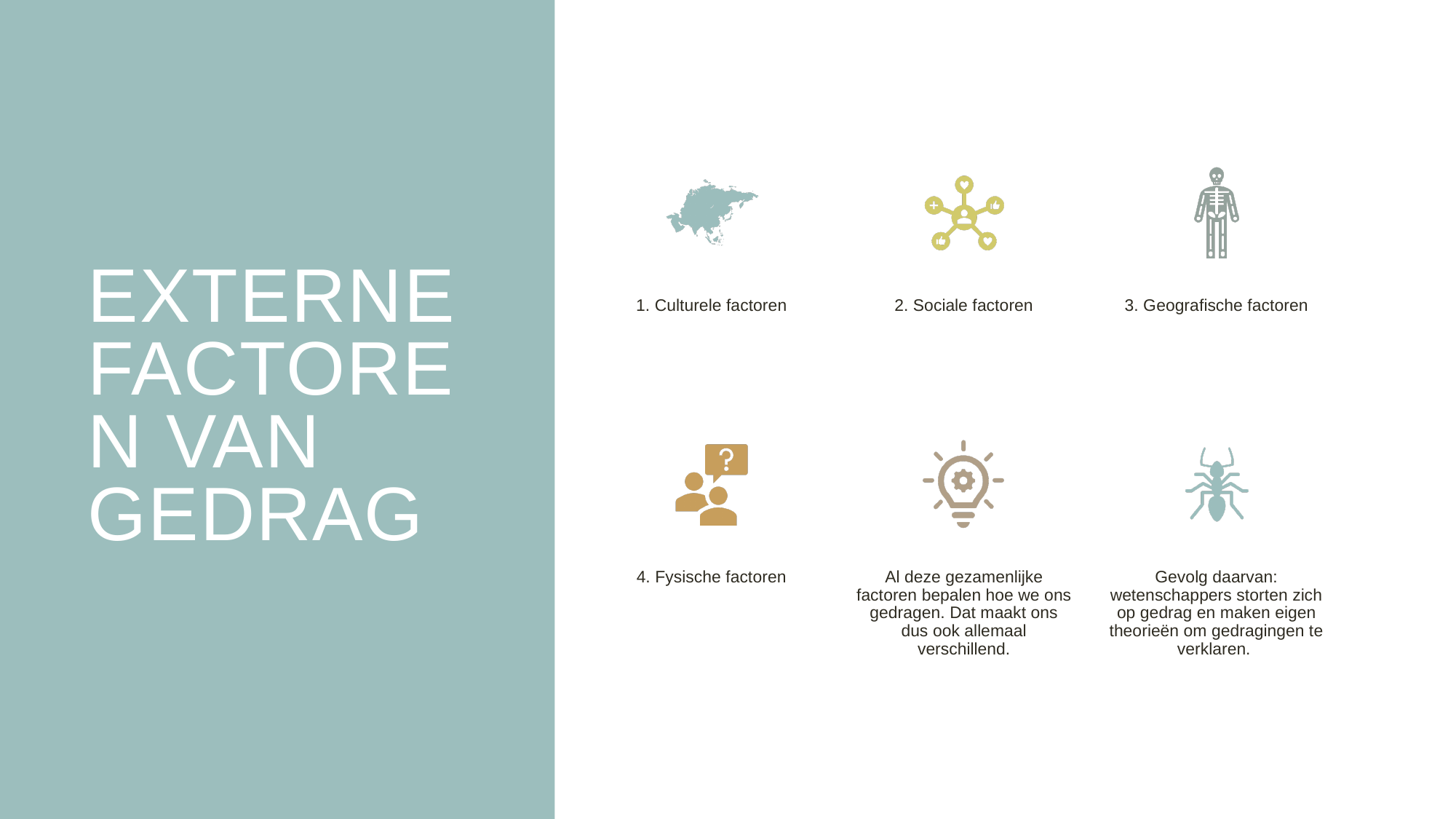

# Externe factoren van gedrag
1. Culturele factoren
2. Sociale factoren
3. Geografische factoren
4. Fysische factoren
Al deze gezamenlijke factoren bepalen hoe we ons gedragen. Dat maakt ons dus ook allemaal verschillend.
Gevolg daarvan: wetenschappers storten zich op gedrag en maken eigen theorieën om gedragingen te verklaren.